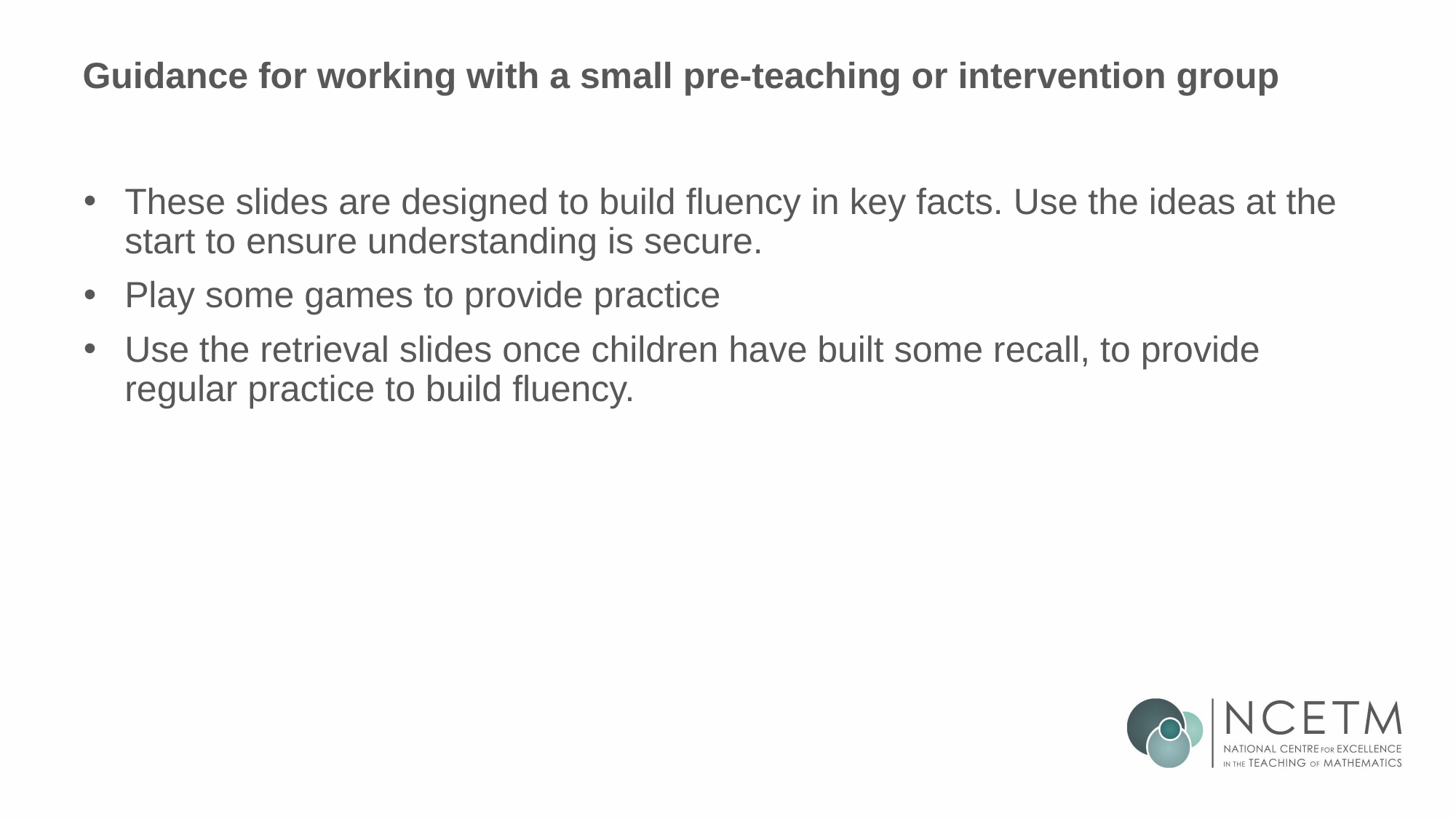

# Guidance for working with a small pre-teaching or intervention group
These slides are designed to build fluency in key facts. Use the ideas at the start to ensure understanding is secure.
Play some games to provide practice
Use the retrieval slides once children have built some recall, to provide regular practice to build fluency.